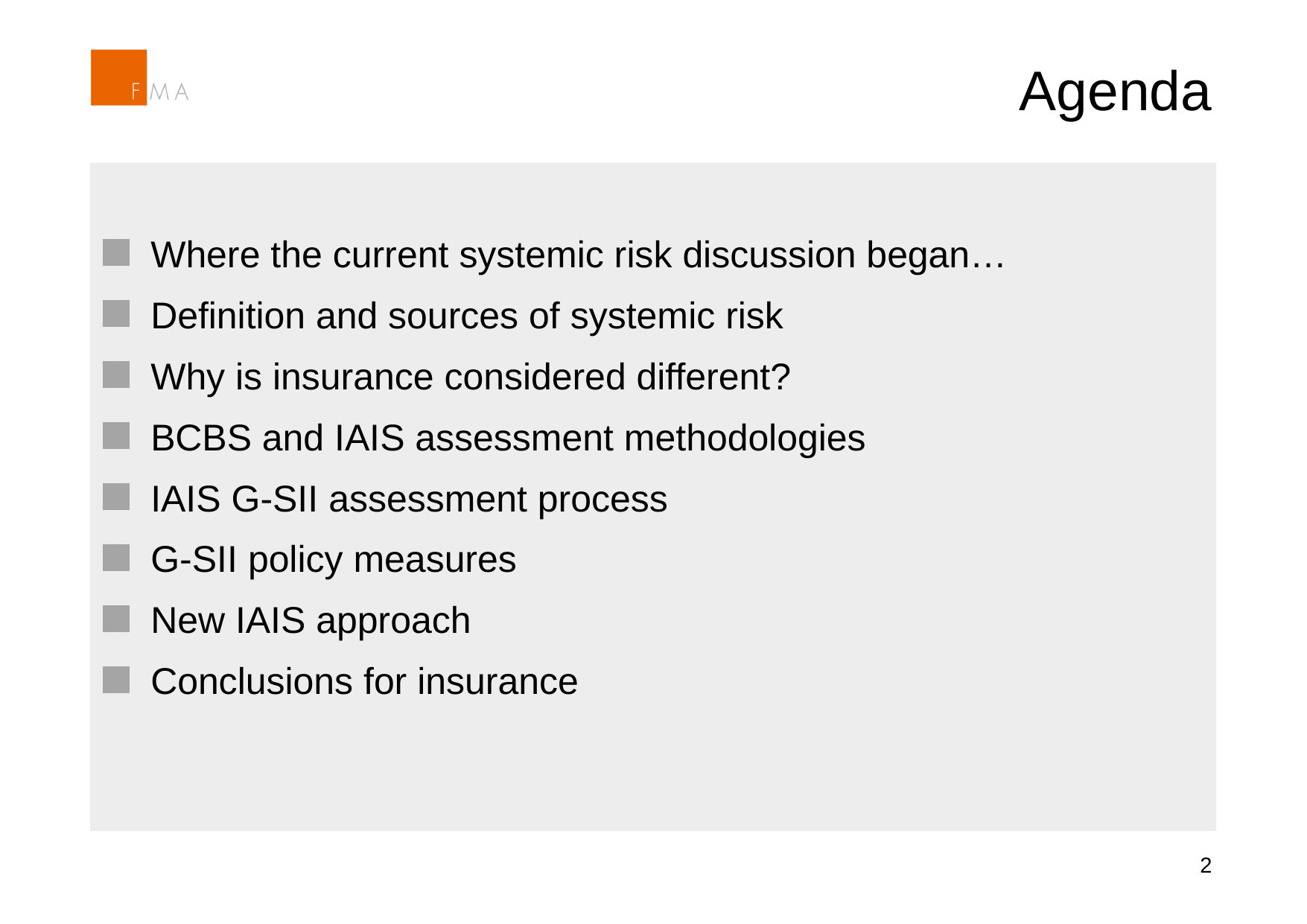

# Agenda

Where the current systemic risk discussion began…
Definition and sources of systemic risk
Why is insurance considered different?
BCBS and IAIS assessment methodologies
IAIS G-SII assessment process
G-SII policy measures
New IAIS approach
Conclusions for insurance

2